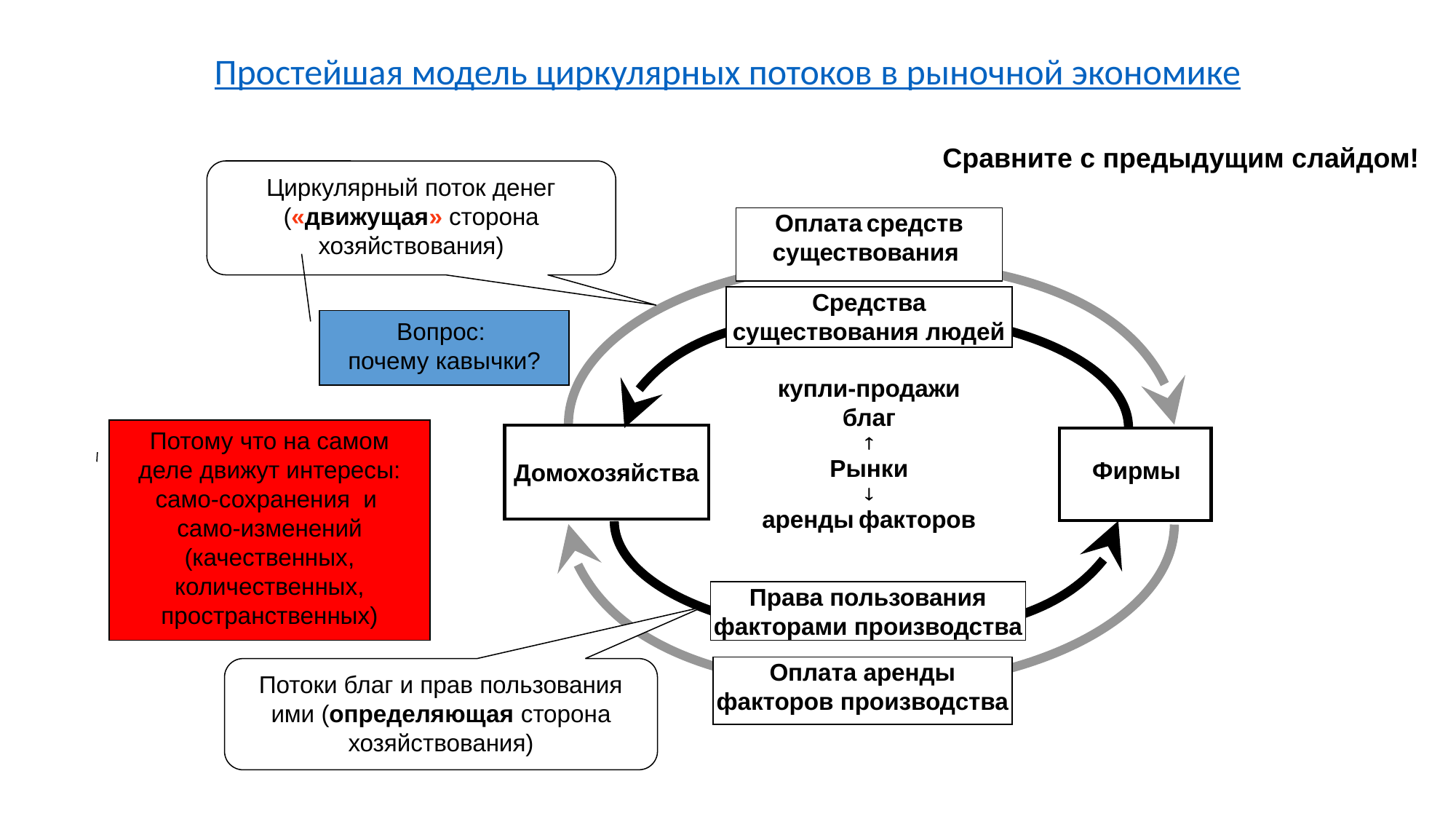

Простейшая модель циркулярных потоков
в рыночной экономике
Сравните с предыдущим слайдом!
Циркулярный поток денег
(«движущая» сторона хозяйствования)
Оплата средств существования

Средства существования людей
Вопрос:
почему кавычки?

купли-продажи благ
↑
Рынки
↓
аренды факторов
Потому что на самом деле движут интересы:
само-сохранения  и
само-изменений (качественных, количественных, пространственных)

Фирмы
Домохозяйства

Права пользования факторами производства
Оплата аренды факторов производства
Потоки благ и прав пользования ими (определяющая сторона хозяйствования)